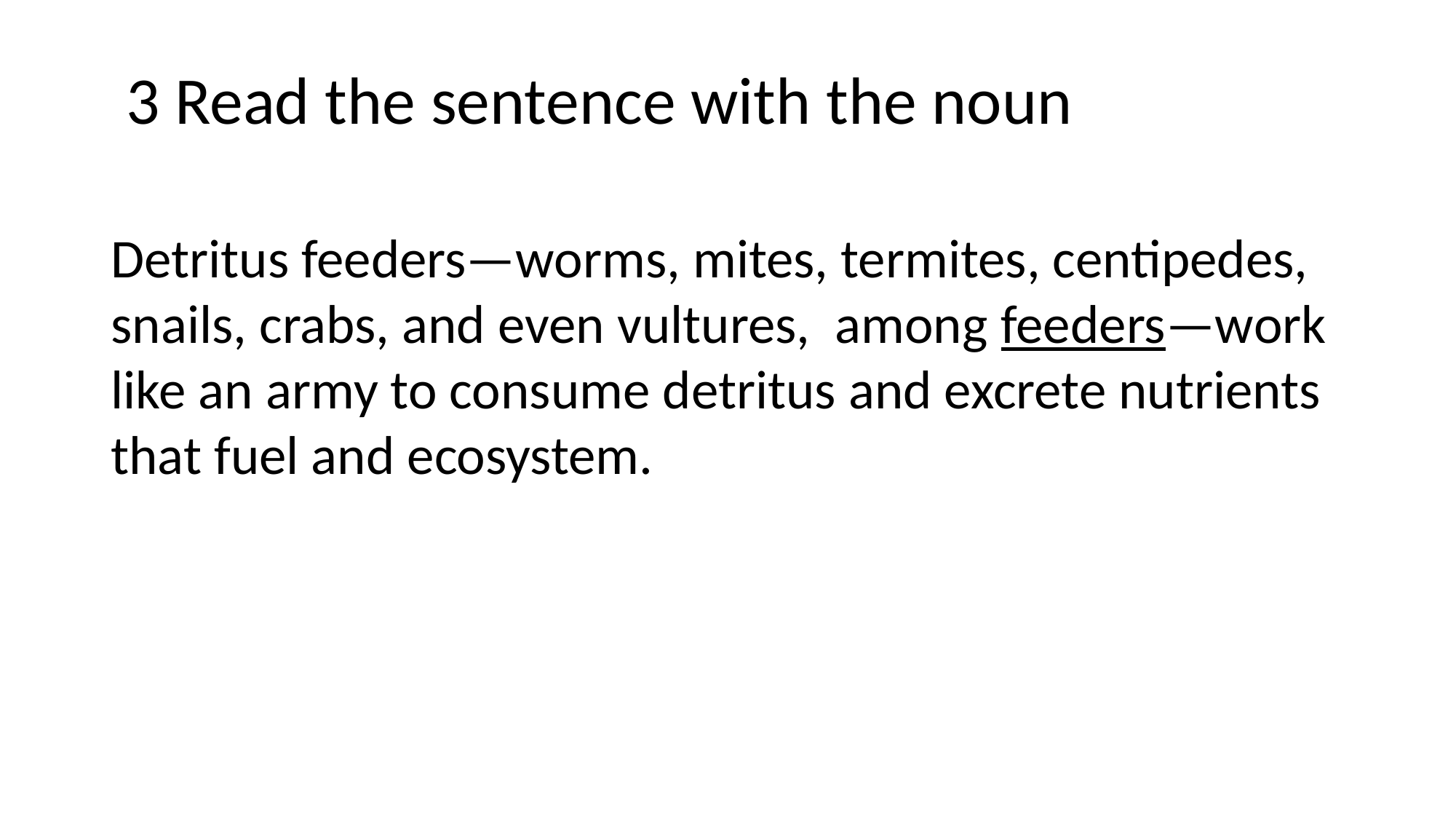

# 3 Read the sentence with the noun
Detritus feeders—worms, mites, termites, centipedes, snails, crabs, and even vultures,  among feeders—work like an army to consume detritus and excrete nutrients that fuel and ecosystem.